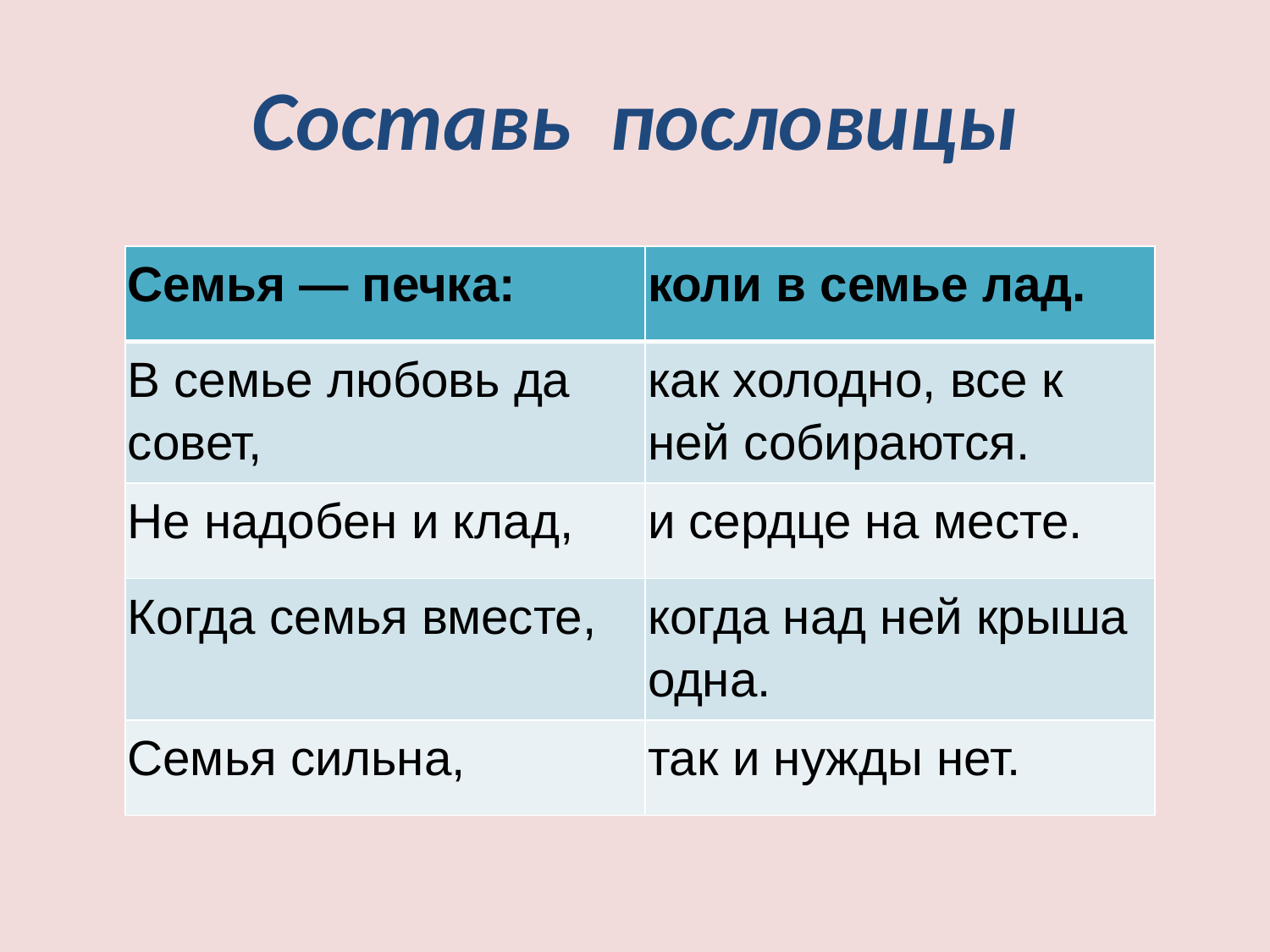

# Составь  пословицы

| Семья — печка: | коли в семье лад. |
| --- | --- |
| В семье любовь да совет, | как холодно, все к ней собираются. |
| Не надобен и клад, | и сердце на месте. |
| Когда семья вместе, | когда над ней крыша одна. |
| Семья сильна, | так и нужды нет. |